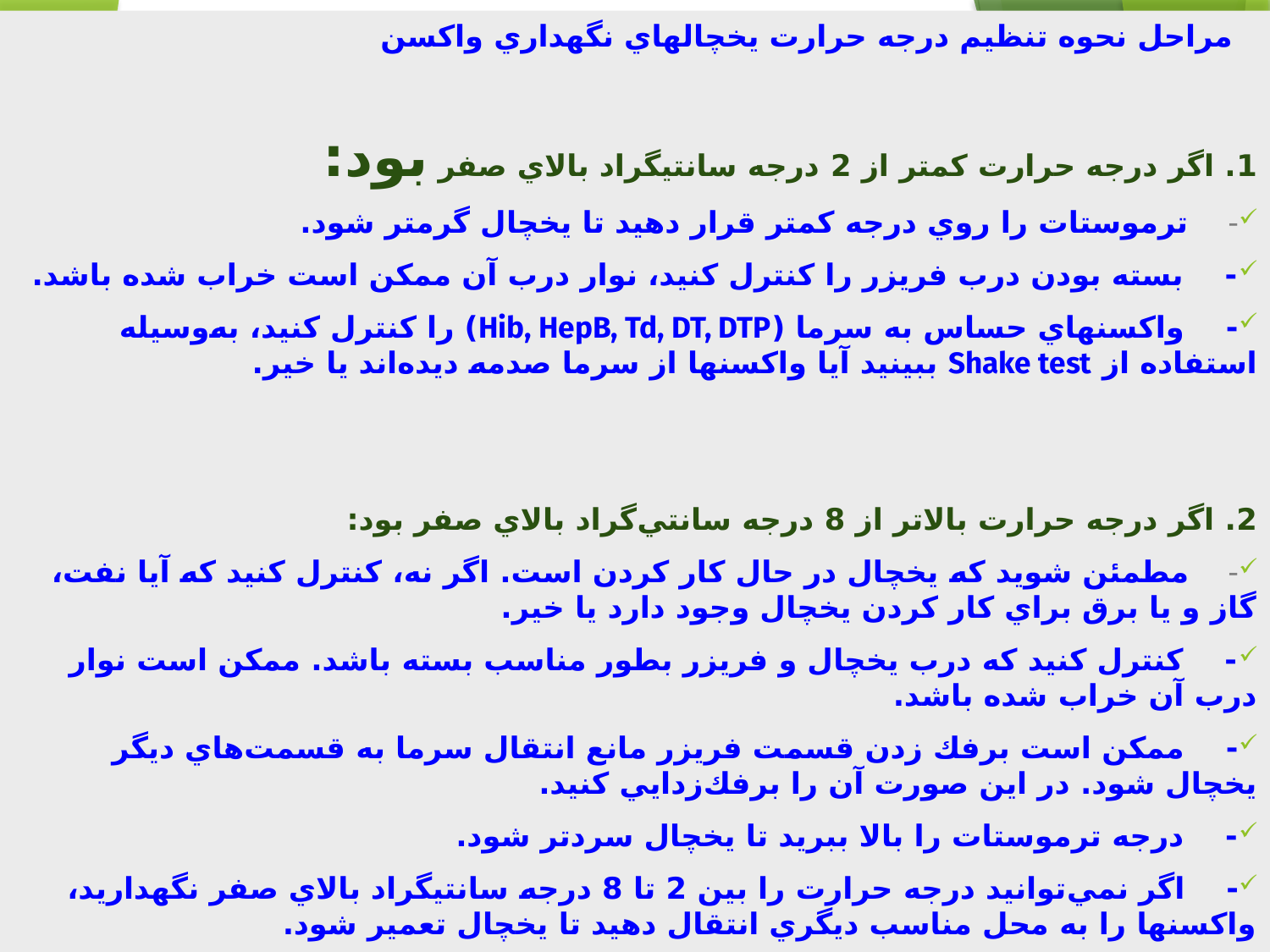

مراحل نحوه تنظيم درجه حرارت يخچالهاي نگهداري واكسن

1. اگر درجه حرارت كمتر از 2 درجه سانتيگراد بالاي صفر بود:
-    ترموستات را روي درجه كمتر قرار دهيد تا يخچال گرمتر شود.
-    بسته بودن درب فريزر را كنترل كنيد، نوار درب آن ممكن است خراب شده باشد.
-    واكسنهاي حساس به سرما (Hib, HepB, Td, DT, DTP) را كنترل كنيد، به‌وسيله استفاده از Shake test ببينيد آيا واكسنها از سرما صدمه ديده‌اند يا خير.

2. اگر درجه حرارت بالاتر از 8 درجه سانتي‌گراد بالاي صفر بود:
-    مطمئن شويد كه يخچال در حال كار كردن است. اگر نه، كنترل كنيد كه آيا نفت، گاز و يا برق براي كار كردن يخچال وجود دارد يا خير.
-    كنترل كنيد كه درب يخچال و فريزر بطور مناسب بسته باشد. ممكن است نوار درب آن خراب شده باشد.
-    ممكن است برفك زدن قسمت فريزر مانع انتقال سرما به قسمت‌هاي ديگر يخچال شود. در اين صورت آن را برفك‌زدايي كنيد.
-    درجه ترموستات را بالا ببريد تا يخچال سردتر شود.
-    اگر نمي‌توانيد درجه حرارت را بين 2 تا 8 درجه سانتيگراد بالاي صفر نگهداريد، واكسنها را به محل مناسب ديگري انتقال دهيد تا يخچال تعمير شود.